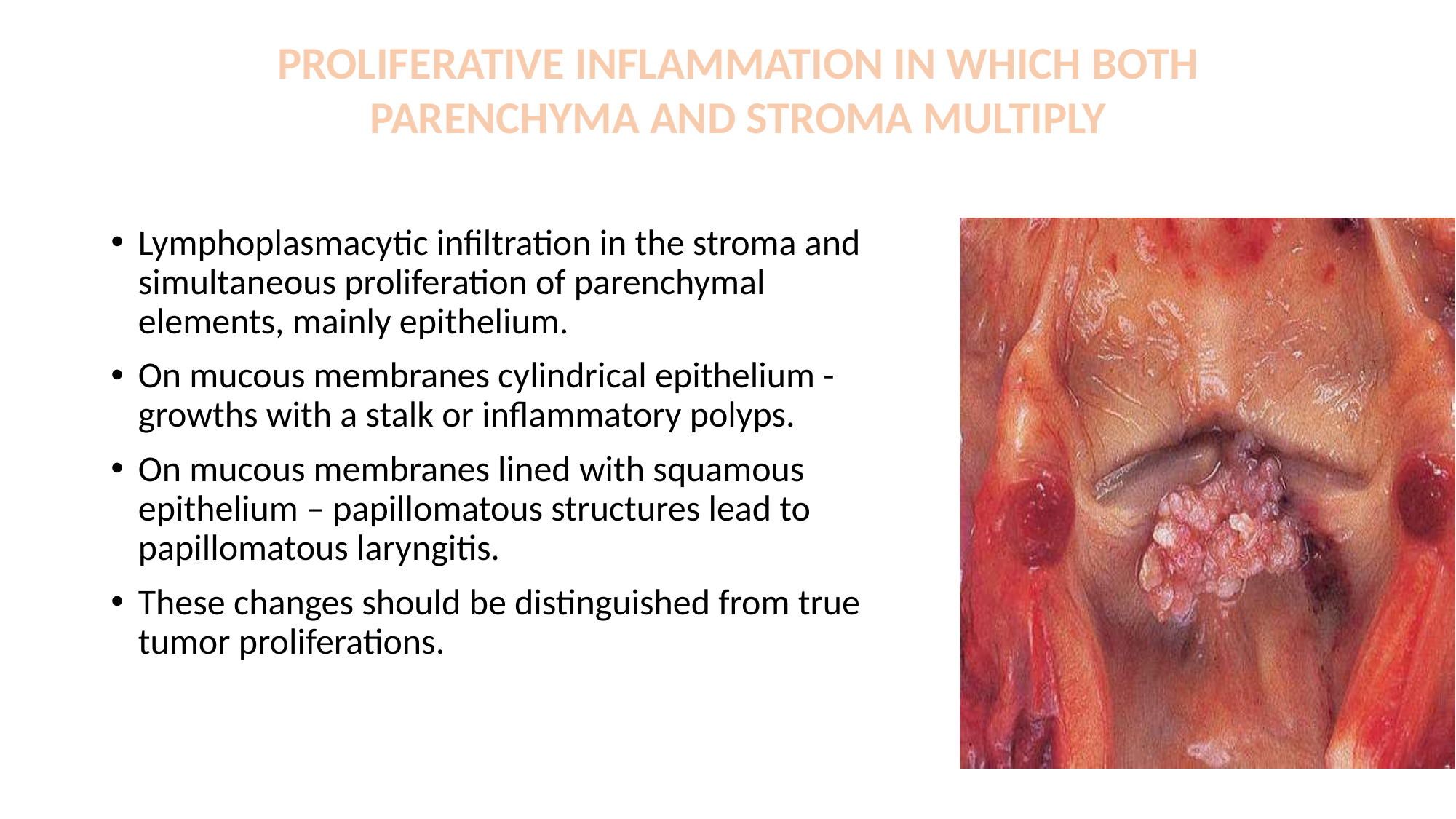

PROLIFERATIVE INFLAMMATION IN WHICH BOTH PARENCHYMA AND STROMA MULTIPLY
Lymphoplasmacytic infiltration in the stroma and simultaneous proliferation of parenchymal elements, mainly epithelium.
On mucous membranes cylindrical epithelium - growths with a stalk or inflammatory polyps.
On mucous membranes lined with squamous epithelium – papillomatous structures lead to papillomatous laryngitis.
These changes should be distinguished from true tumor proliferations.